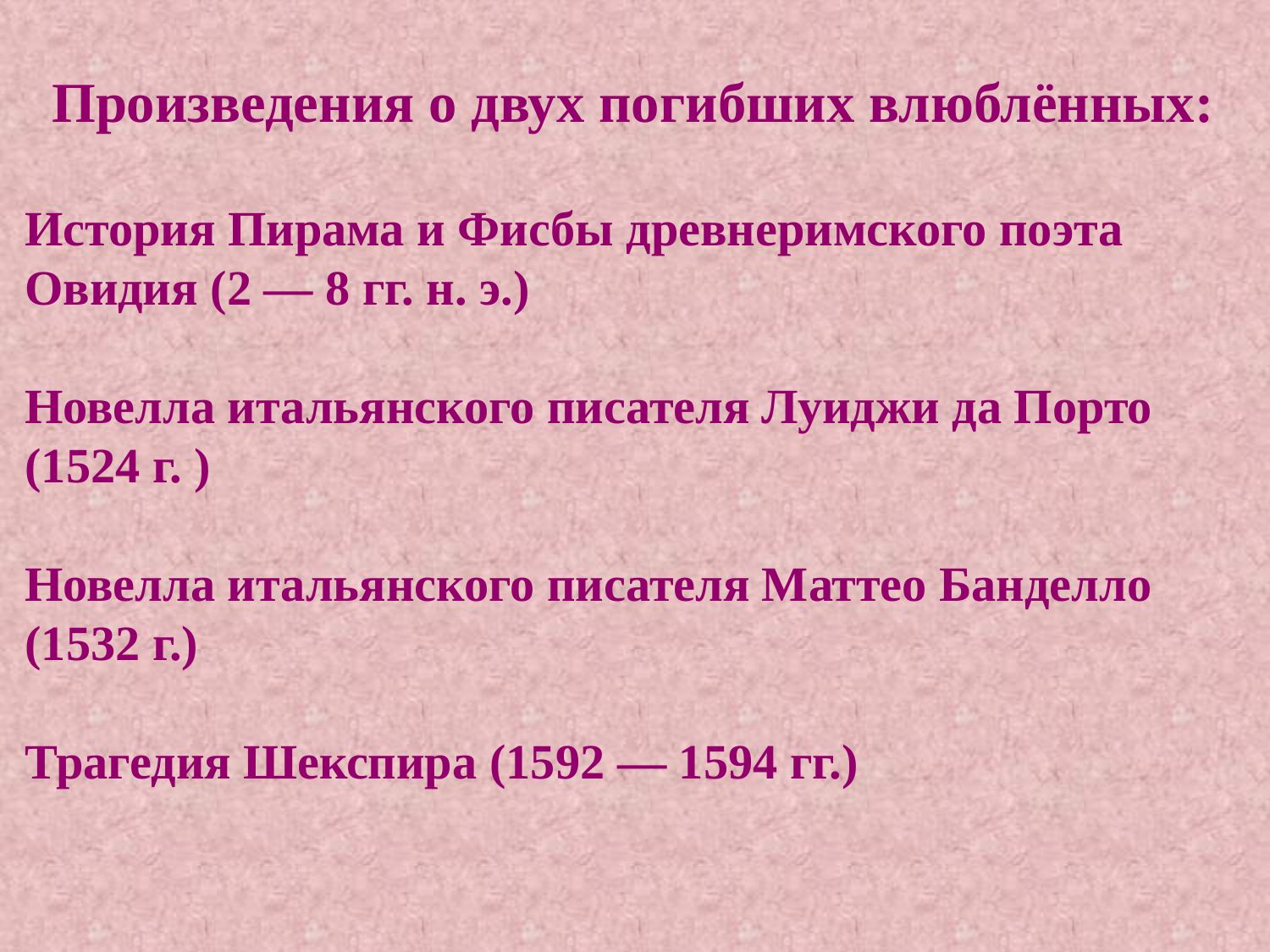

Произведения о двух погибших влюблённых:
История Пирама и Фисбы древнеримского поэта Овидия (2 — 8 гг. н. э.)

Новелла итальянского писателя Луиджи да Порто (1524 г. )

Новелла итальянского писателя Маттео Банделло (1532 г.)

Трагедия Шекспира (1592 — 1594 гг.)